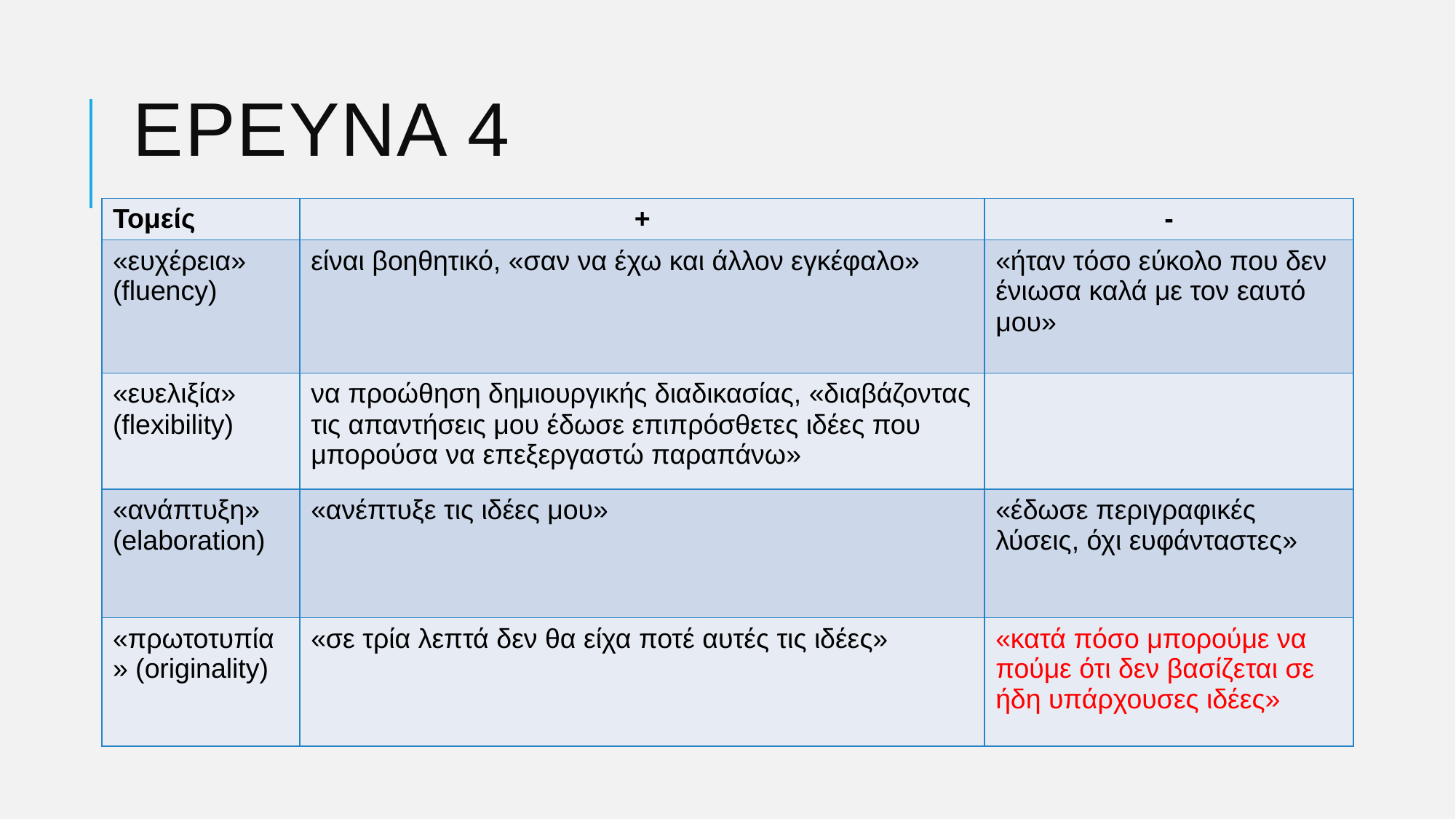

# ερευνα 4
| Τομείς | + | - |
| --- | --- | --- |
| «ευχέρεια» (fluency) | είναι βοηθητικό, «σαν να έχω και άλλον εγκέφαλο» | «ήταν τόσο εύκολο που δεν ένιωσα καλά με τον εαυτό μου» |
| «ευελιξία» (flexibility) | να προώθηση δημιουργικής διαδικασίας, «διαβάζοντας τις απαντήσεις μου έδωσε επιπρόσθετες ιδέες που μπορούσα να επεξεργαστώ παραπάνω» |  |
| «ανάπτυξη» (elaboration) | «ανέπτυξε τις ιδέες μου» | «έδωσε περιγραφικές λύσεις, όχι ευφάνταστες» |
| «πρωτοτυπία» (originality) | «σε τρία λεπτά δεν θα είχα ποτέ αυτές τις ιδέες» | «κατά πόσο μπορούμε να πούμε ότι δεν βασίζεται σε ήδη υπάρχουσες ιδέες» |